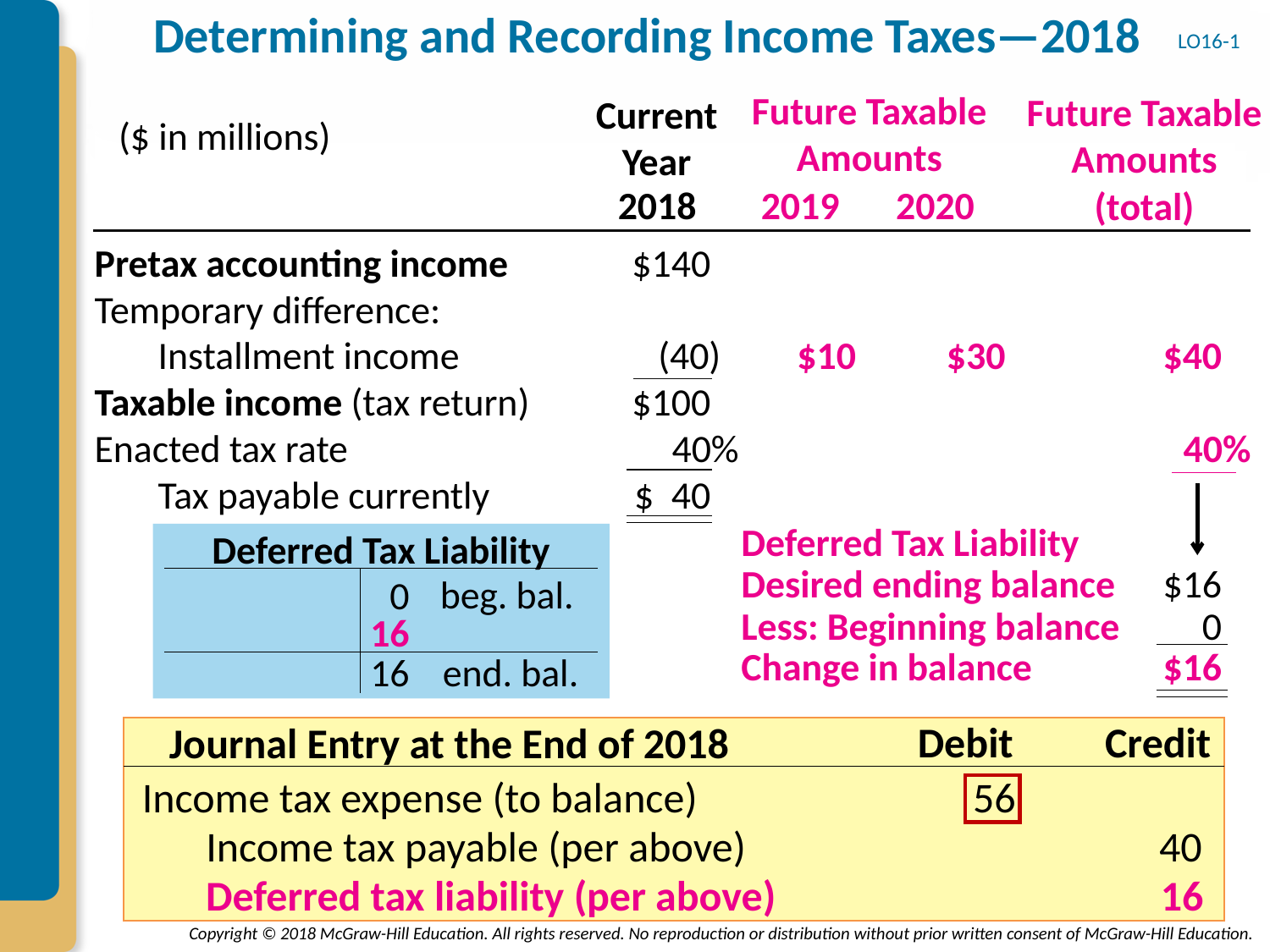

# Determining and Recording Income Taxes—2018
LO16-1
Future Taxable
Amounts
Future Taxable
Amounts (total)
Current Year
($ in millions)

2018
2019
2020
Pretax accounting income
$140
Temporary difference:
Installment income
(40)
$10
$30
$40
Taxable income (tax return)
$100
Enacted tax rate
40%
40%
Tax payable currently
$  40
Deferred Tax Liability
Deferred Tax Liability

Desired ending balance
$16
0
beg. bal.
Less: Beginning balance
0
16
Change in balance
$16
16
end. bal.
Debit
Credit
Journal Entry at the End of 2018

Income tax expense (to balance)
56

Income tax payable (per above)
40
Deferred tax liability (per above)
16